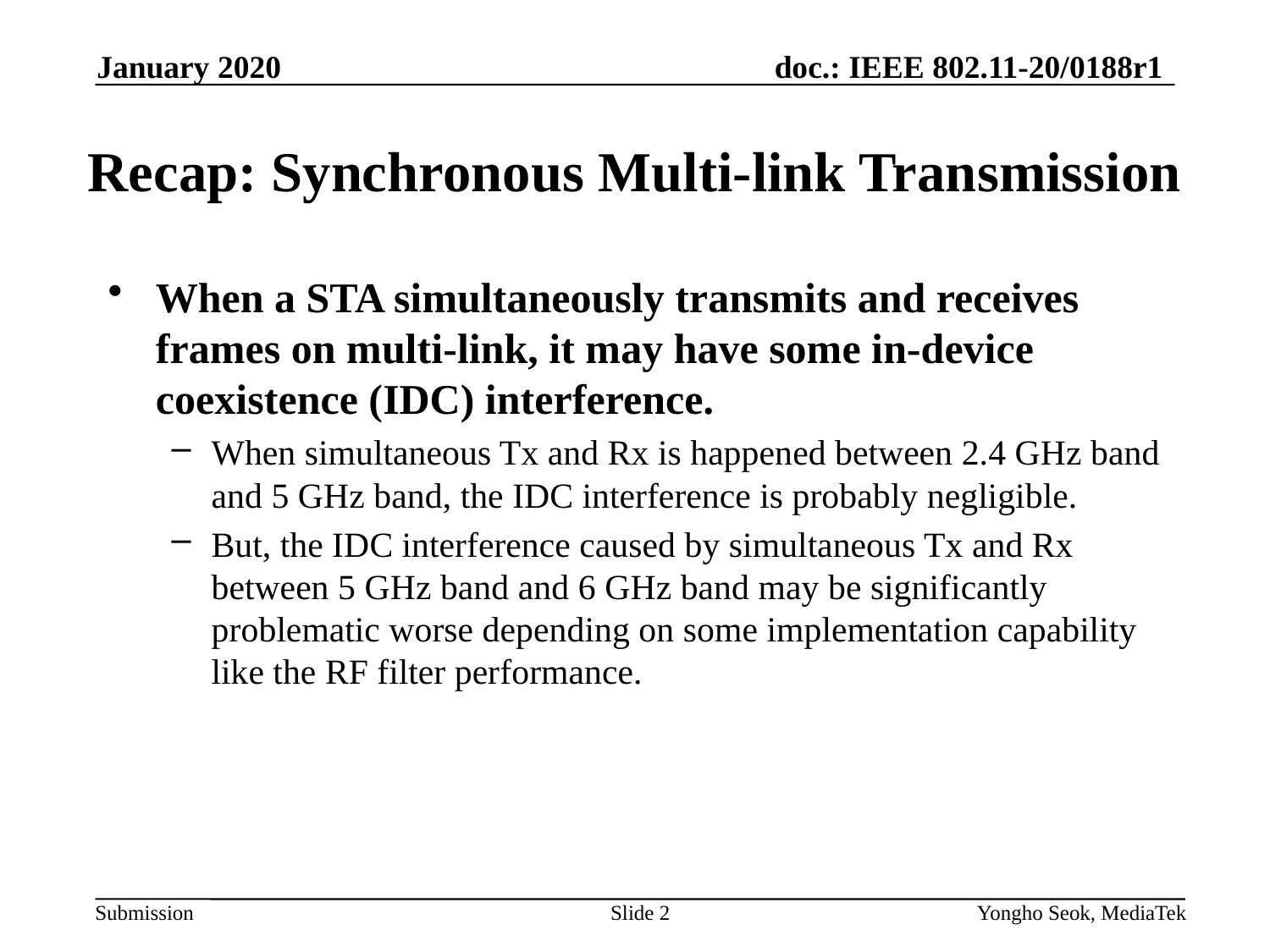

January 2020
# Recap: Synchronous Multi-link Transmission
When a STA simultaneously transmits and receives frames on multi-link, it may have some in-device coexistence (IDC) interference.
When simultaneous Tx and Rx is happened between 2.4 GHz band and 5 GHz band, the IDC interference is probably negligible.
But, the IDC interference caused by simultaneous Tx and Rx between 5 GHz band and 6 GHz band may be significantly problematic worse depending on some implementation capability like the RF filter performance.
Slide 2
Yongho Seok, MediaTek